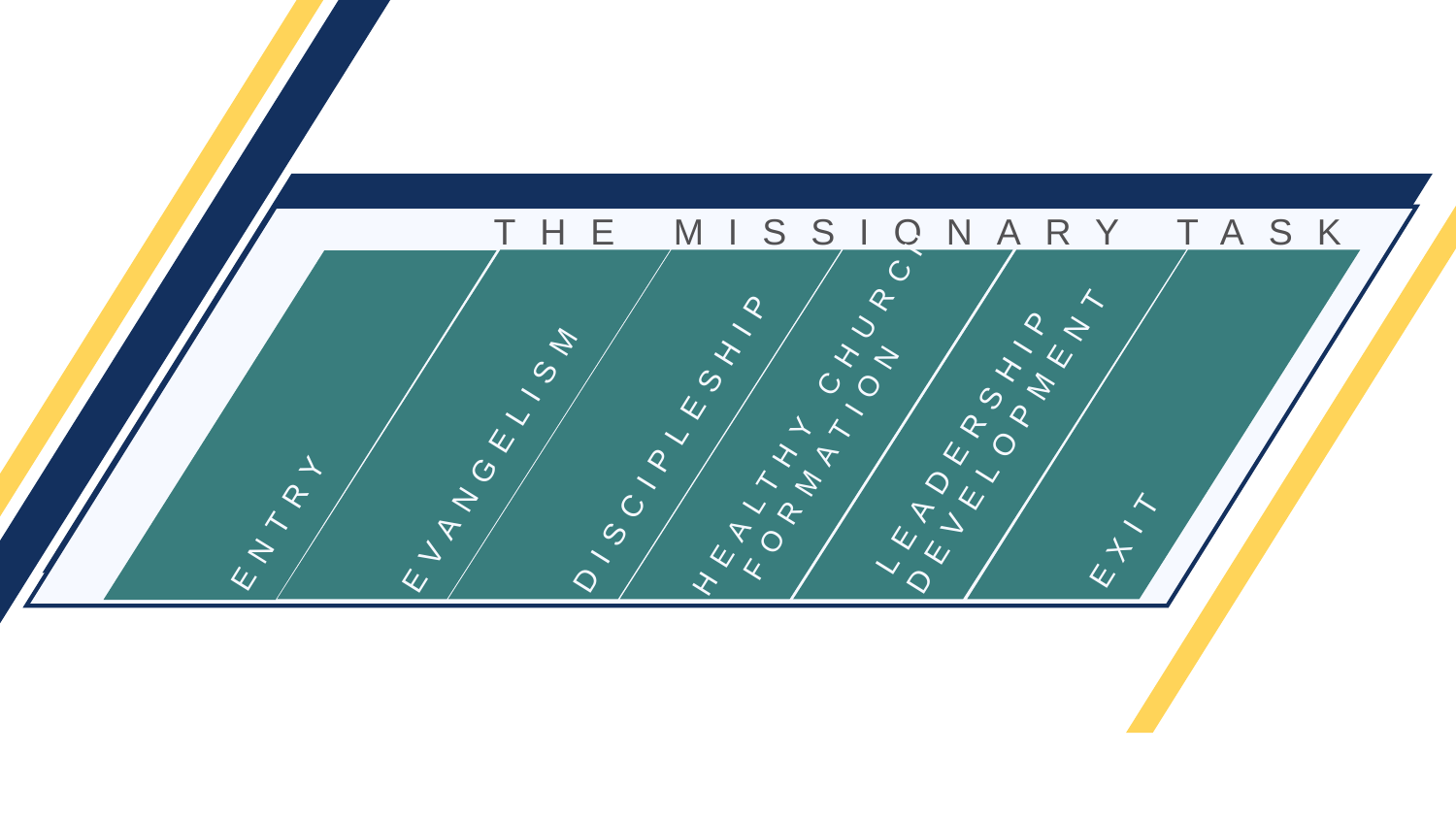

THE MISSIONARY TASK

LEADERSHIP
DEVELOPMENT
EXIT
ENTRY
DISCIPLESHIP
EVANGELISM
HEALTHY CHURCH
  FORMATION